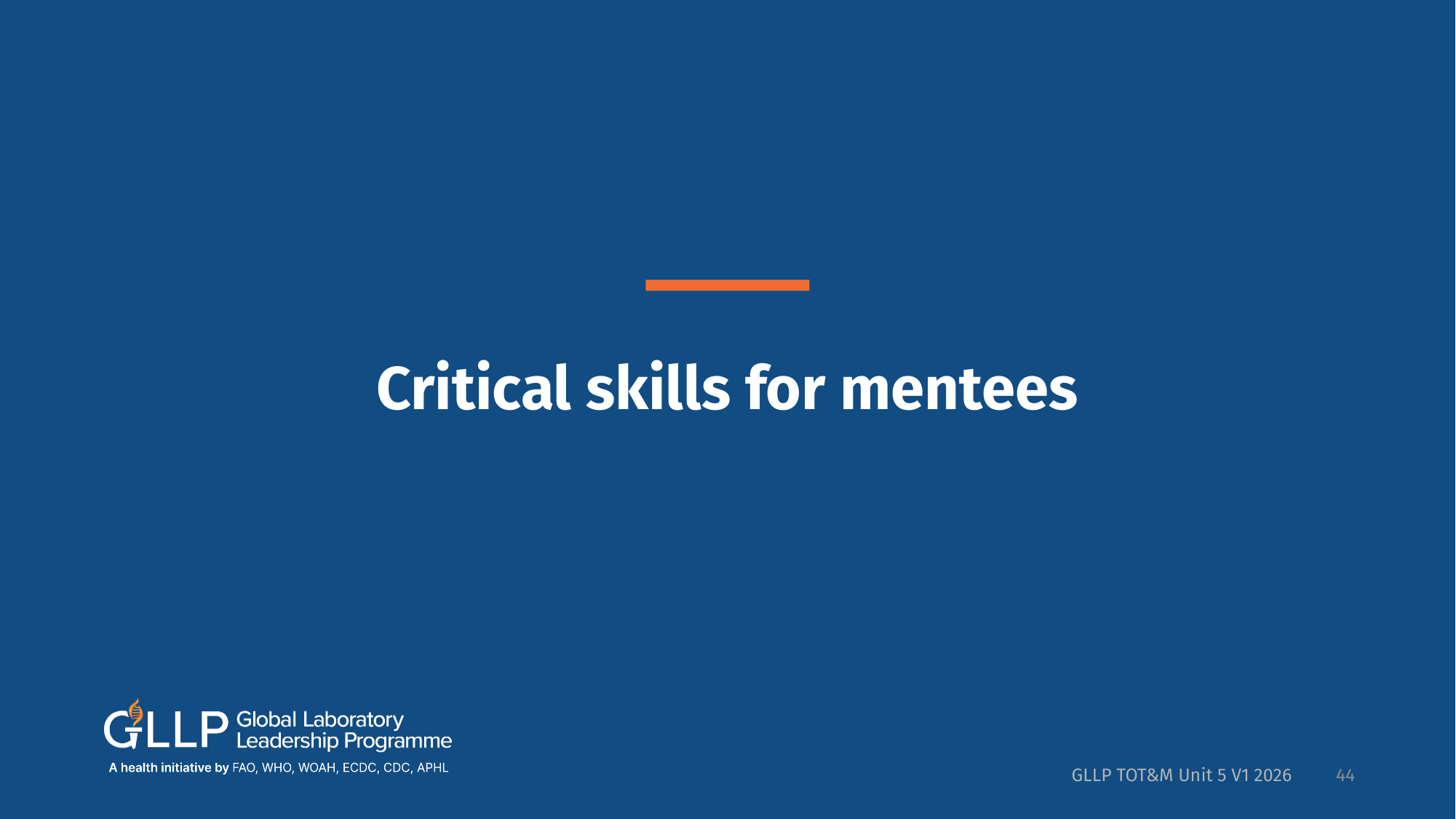

# Critical skills for mentees
GLLP TOT&M Unit 5 V1 2026
44